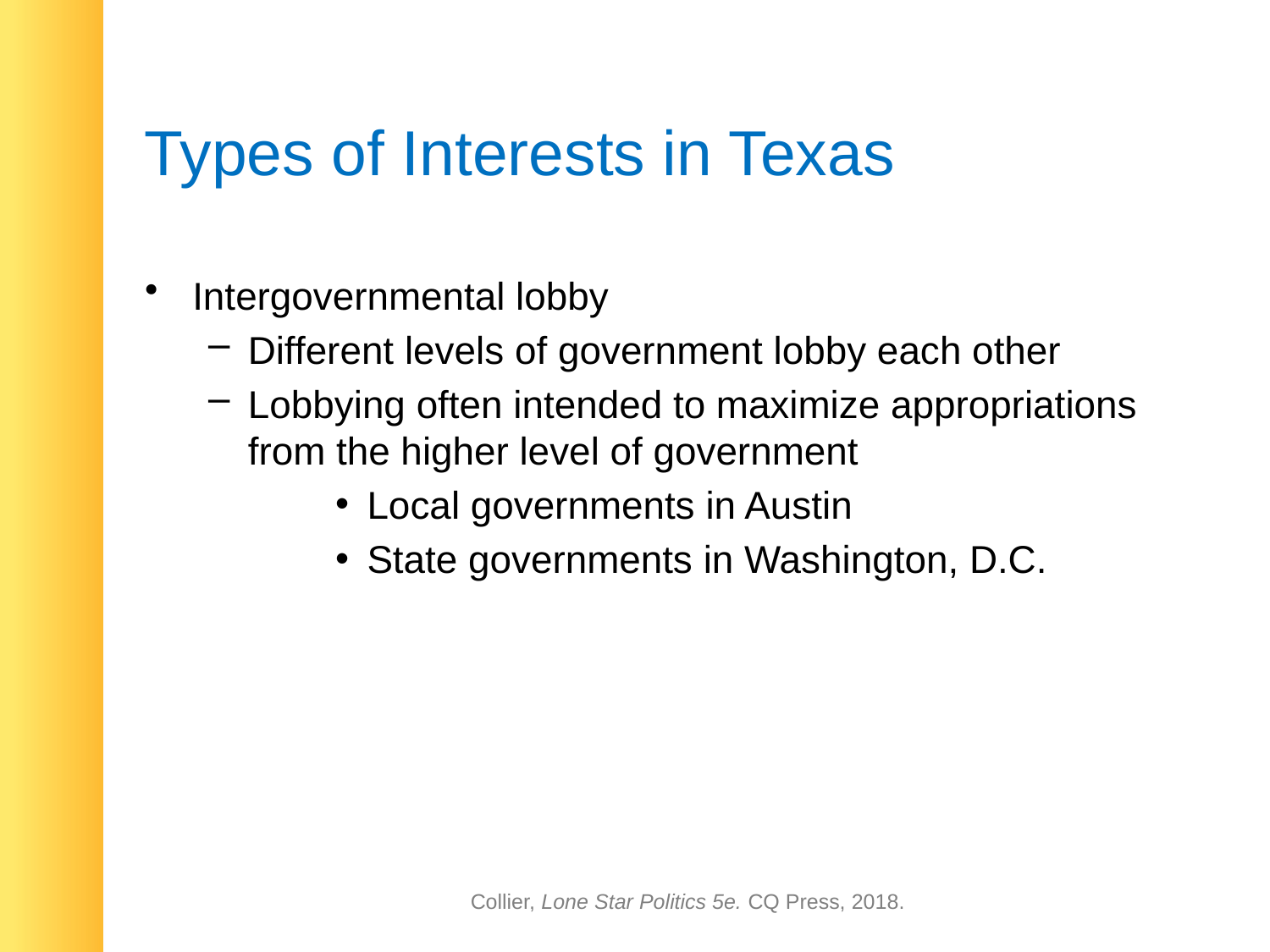

# Types of Interests in Texas
Intergovernmental lobby
Different levels of government lobby each other
Lobbying often intended to maximize appropriations from the higher level of government
Local governments in Austin
State governments in Washington, D.C.
Collier, Lone Star Politics 5e. CQ Press, 2018.